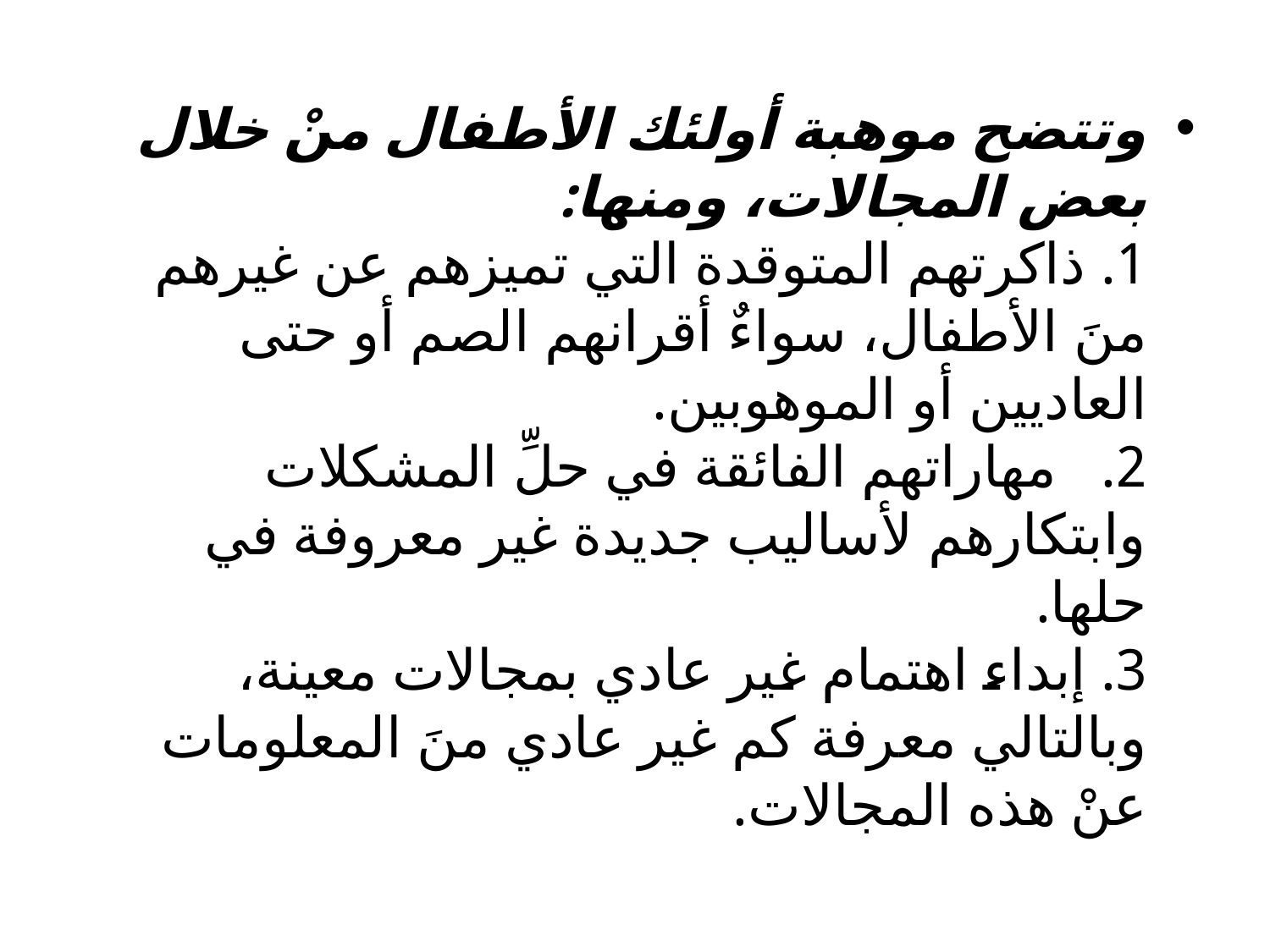

وتتضح موهبة أولئك الأطفال منْ خلال بعض المجالات، ومنها:
1. ذاكرتهم المتوقدة التي تميزهم عن غيرهم منَ الأطفال، سواءٌ أقرانهم الصم أو حتى العاديين أو الموهوبين.
2.   مهاراتهم الفائقة في حلِّ المشكلات وابتكارهم لأساليب جديدة غير معروفة في حلها.
3. إبداء اهتمام غير عادي بمجالات معينة، وبالتالي معرفة كم غير عادي منَ المعلومات عنْ هذه المجالات.